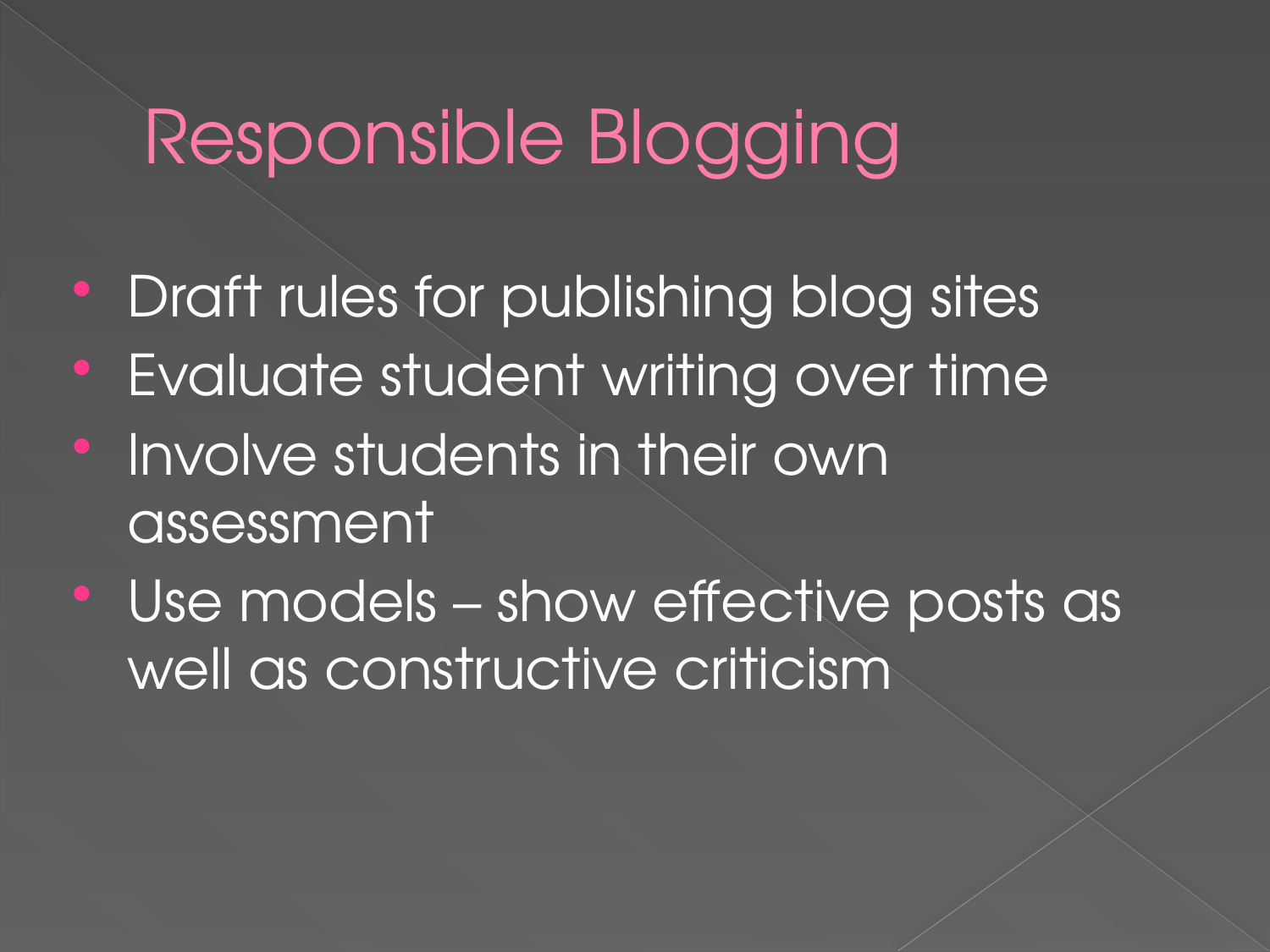

# Responsible Blogging
Draft rules for publishing blog sites
Evaluate student writing over time
Involve students in their own assessment
Use models – show effective posts as well as constructive criticism